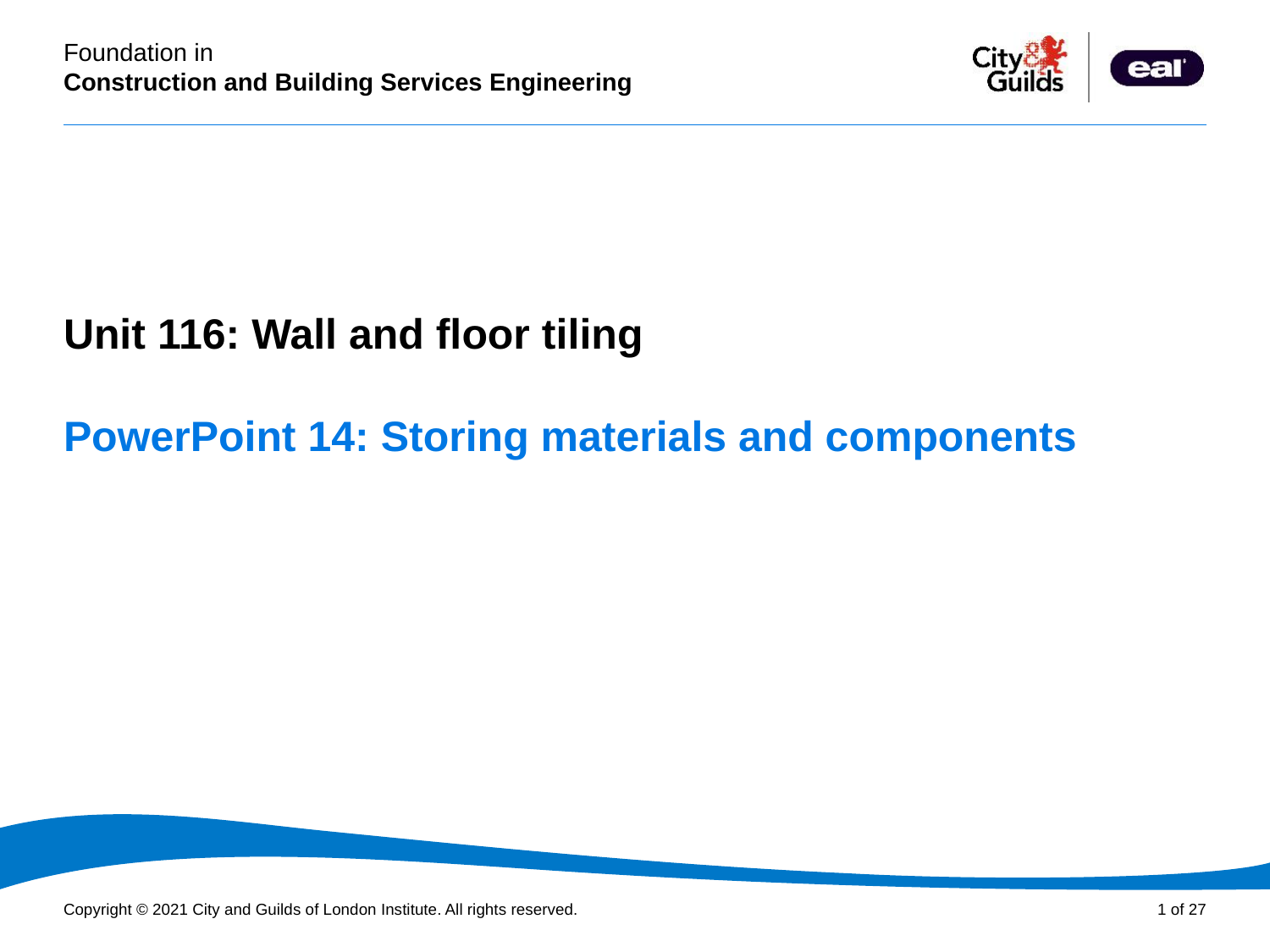

PowerPoint presentation
Unit 116: Wall and floor tiling
# PowerPoint 14: Storing materials and components